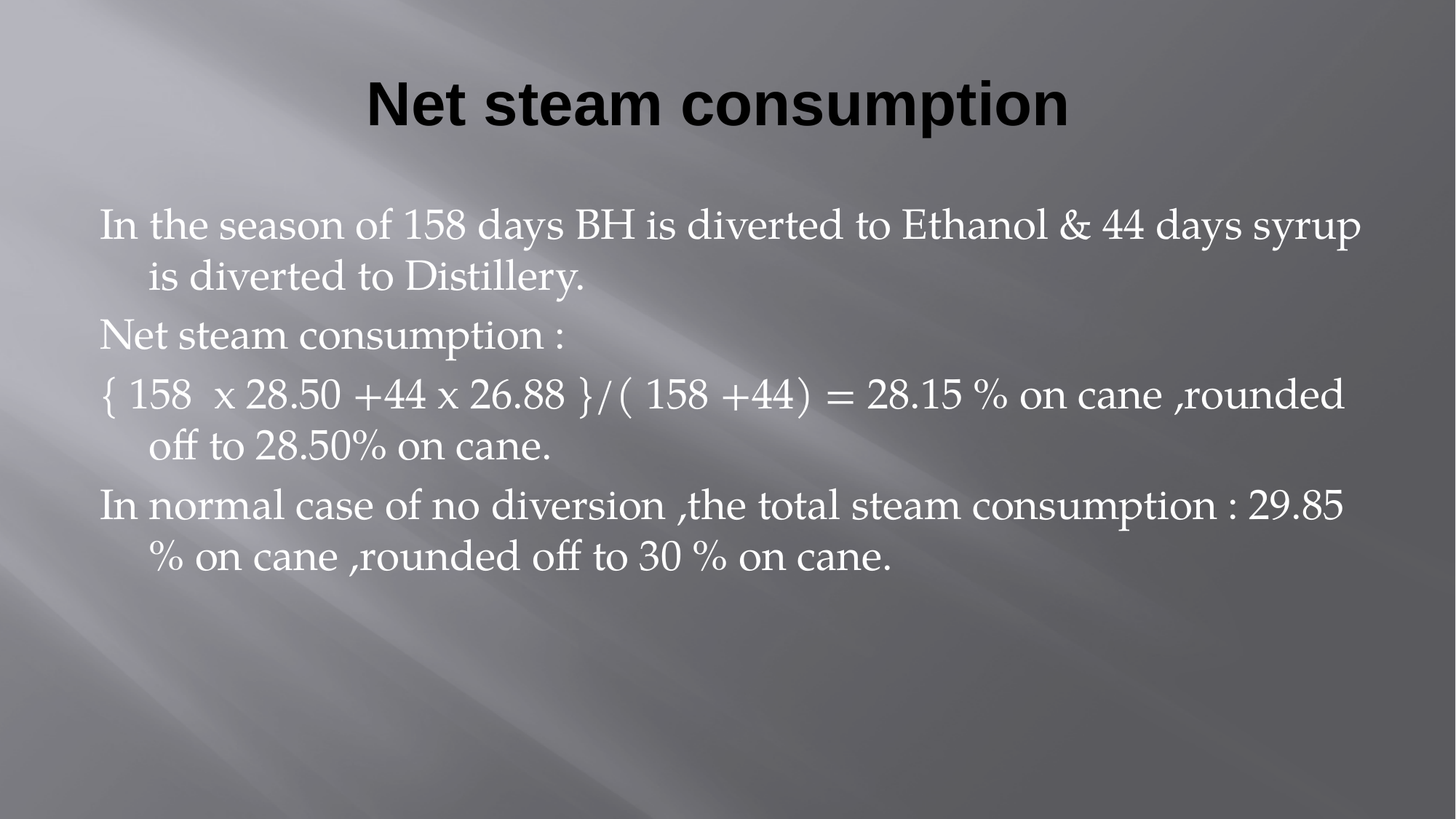

# Net steam consumption
In the season of 158 days BH is diverted to Ethanol & 44 days syrup is diverted to Distillery.
Net steam consumption :
{ 158  x 28.50 +44 x 26.88 }/( 158 +44) = 28.15 % on cane ,rounded off to 28.50% on cane.
In normal case of no diversion ,the total steam consumption : 29.85 % on cane ,rounded off to 30 % on cane.